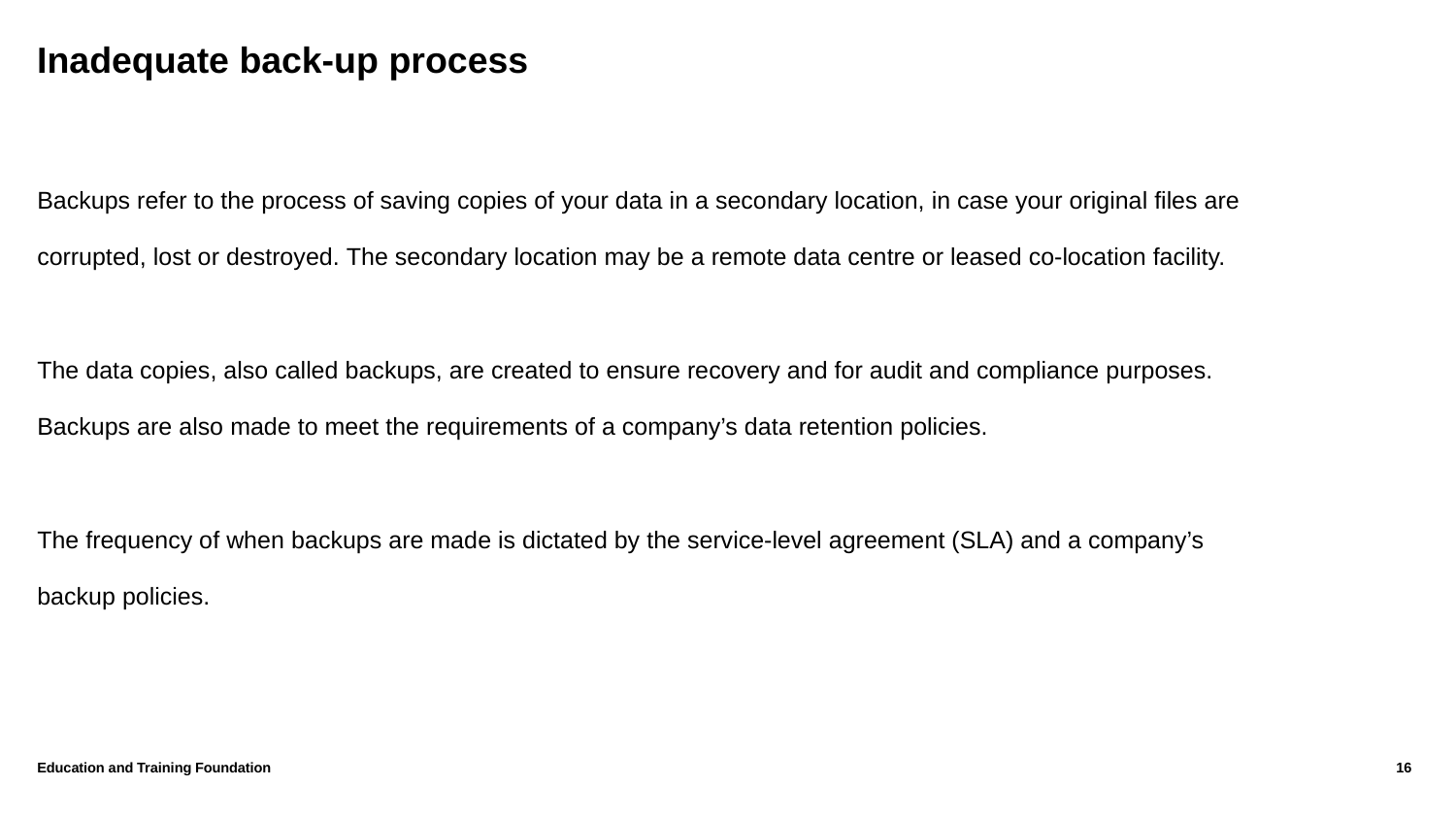

# Inadequate back-up process
Backups refer to the process of saving copies of your data in a secondary location, in case your original files are corrupted, lost or destroyed. The secondary location may be a remote data centre or leased co-location facility.
The data copies, also called backups, are created to ensure recovery and for audit and compliance purposes. Backups are also made to meet the requirements of a company’s data retention policies.
The frequency of when backups are made is dictated by the service-level agreement (SLA) and a company’s backup policies.
Education and Training Foundation
16